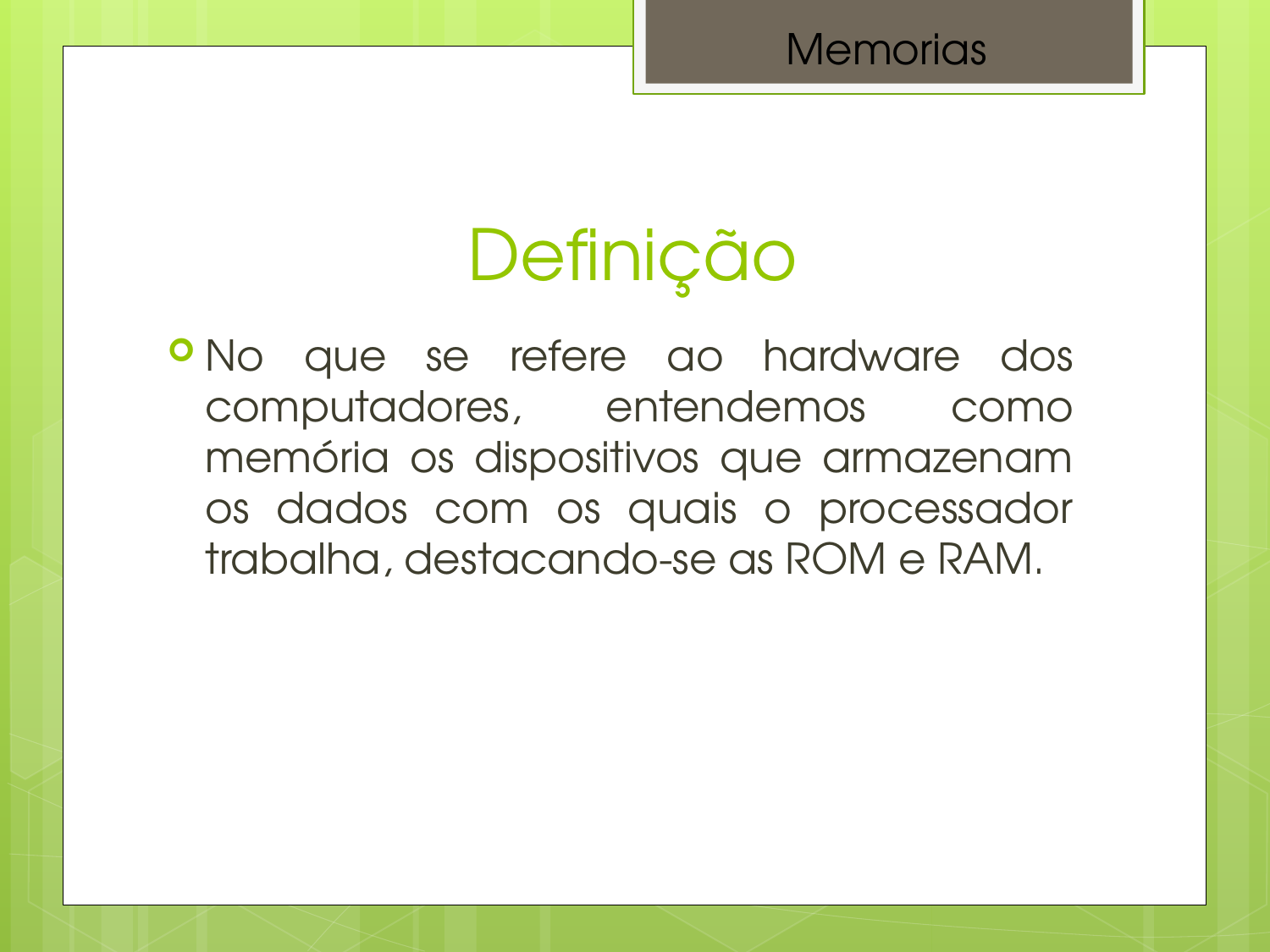

Memorias
# Definição
No que se refere ao hardware dos computadores, entendemos como memória os dispositivos que armazenam os dados com os quais o processador trabalha, destacando-se as ROM e RAM.